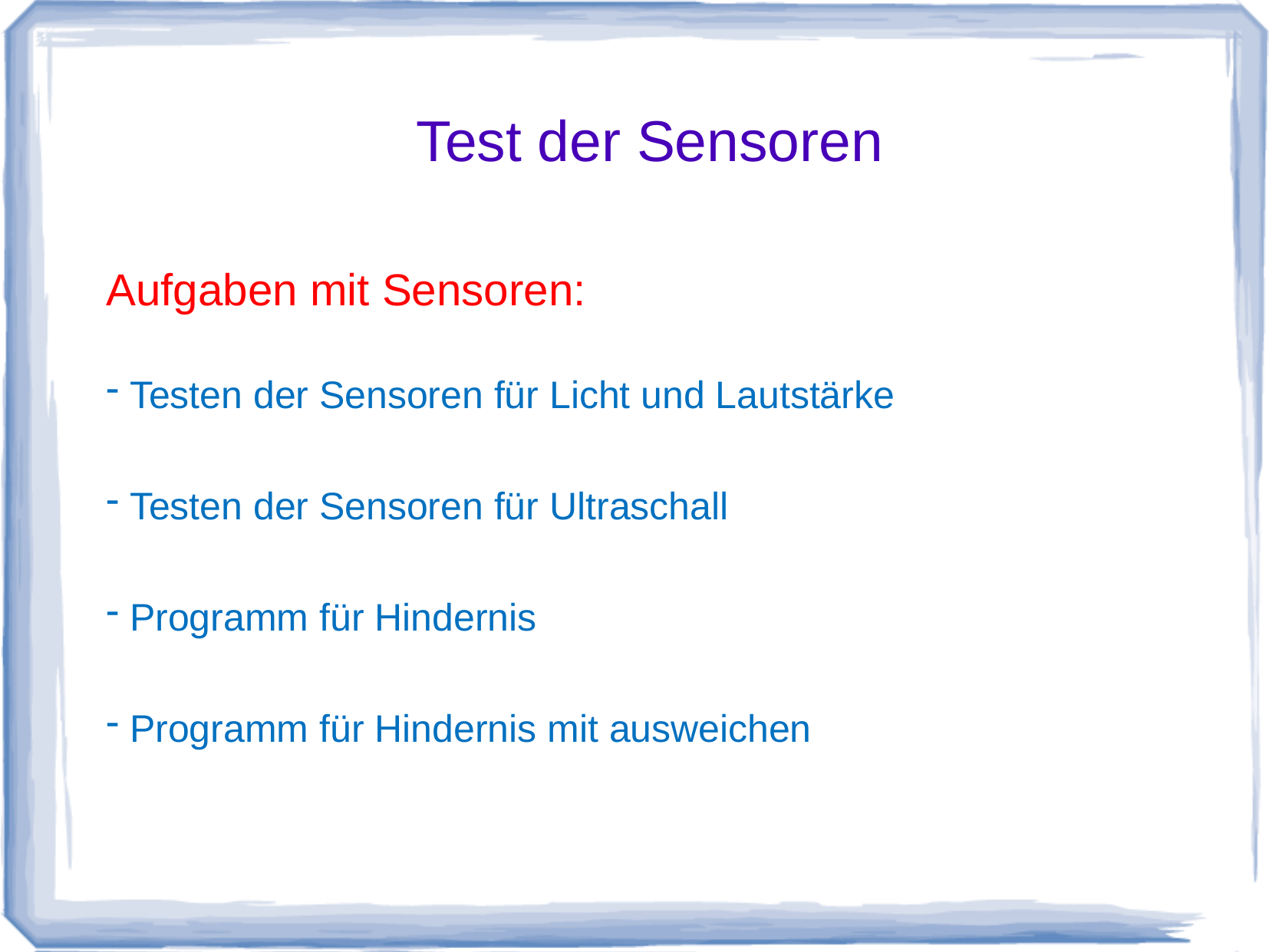

Test der Sensoren

Aufgaben mit Sensoren:

 Testen der Sensoren für Licht und Lautstärke

 Testen der Sensoren für Ultraschall

 Programm für Hindernis

 Programm für Hindernis mit ausweichen